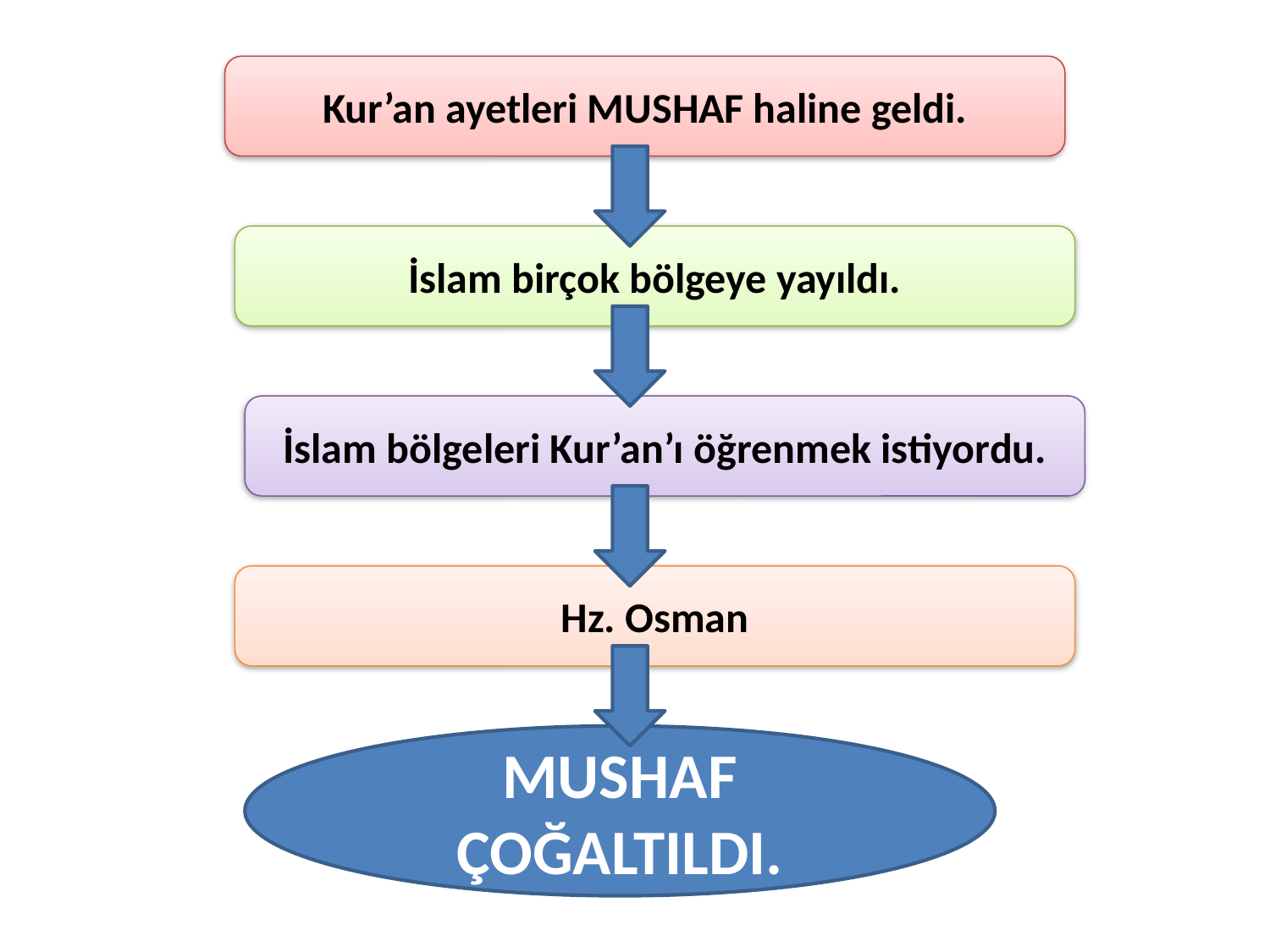

Kur’an ayetleri MUSHAF haline geldi.

İslam birçok bölgeye yayıldı.

İslam bölgeleri Kur’an’ı öğrenmek istiyordu.

Hz. Osman

MUSHAF ÇOĞALTILDI.